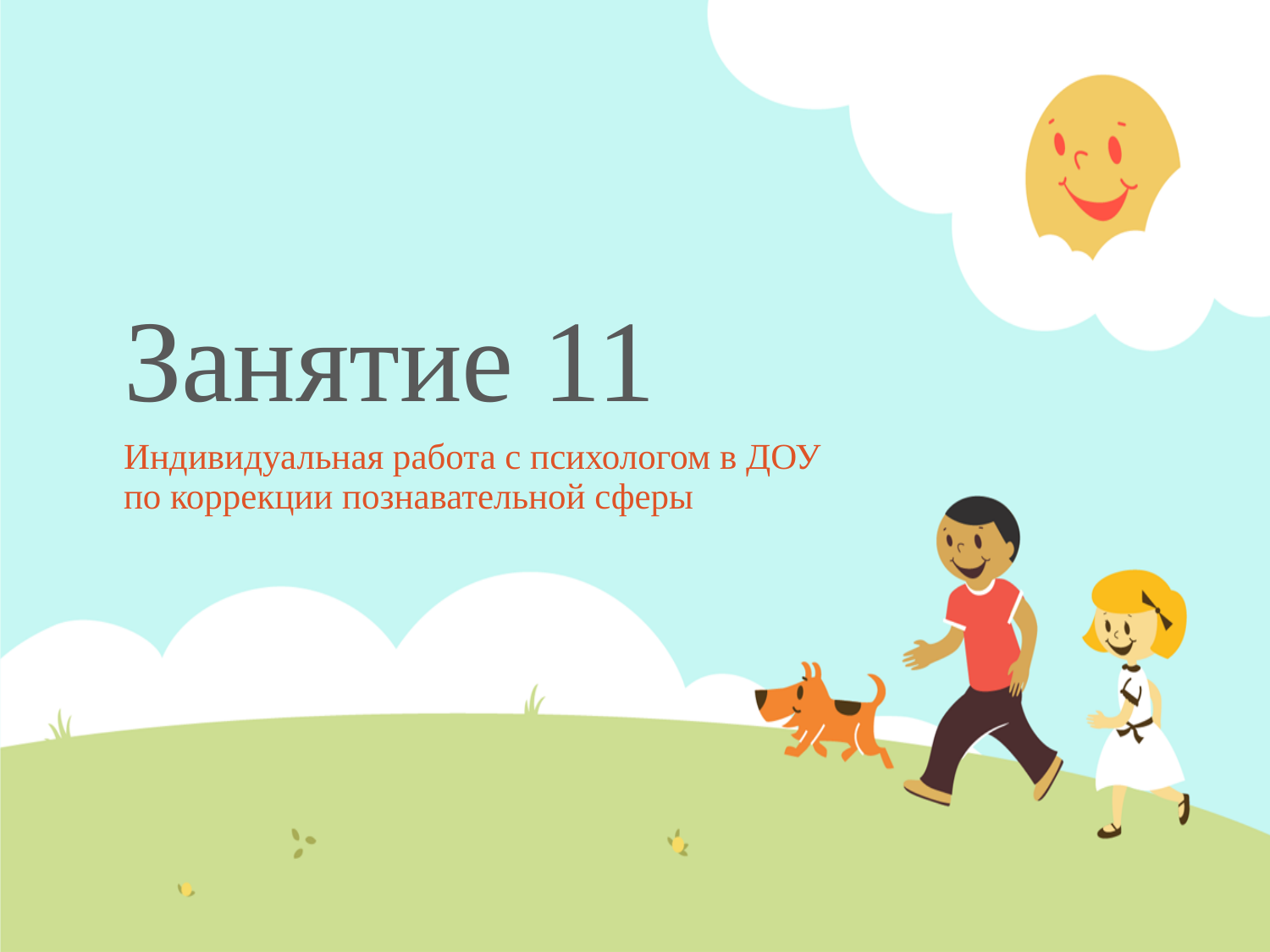

# Занятие 11
Индивидуальная работа с психологом в ДОУ по коррекции познавательной сферы